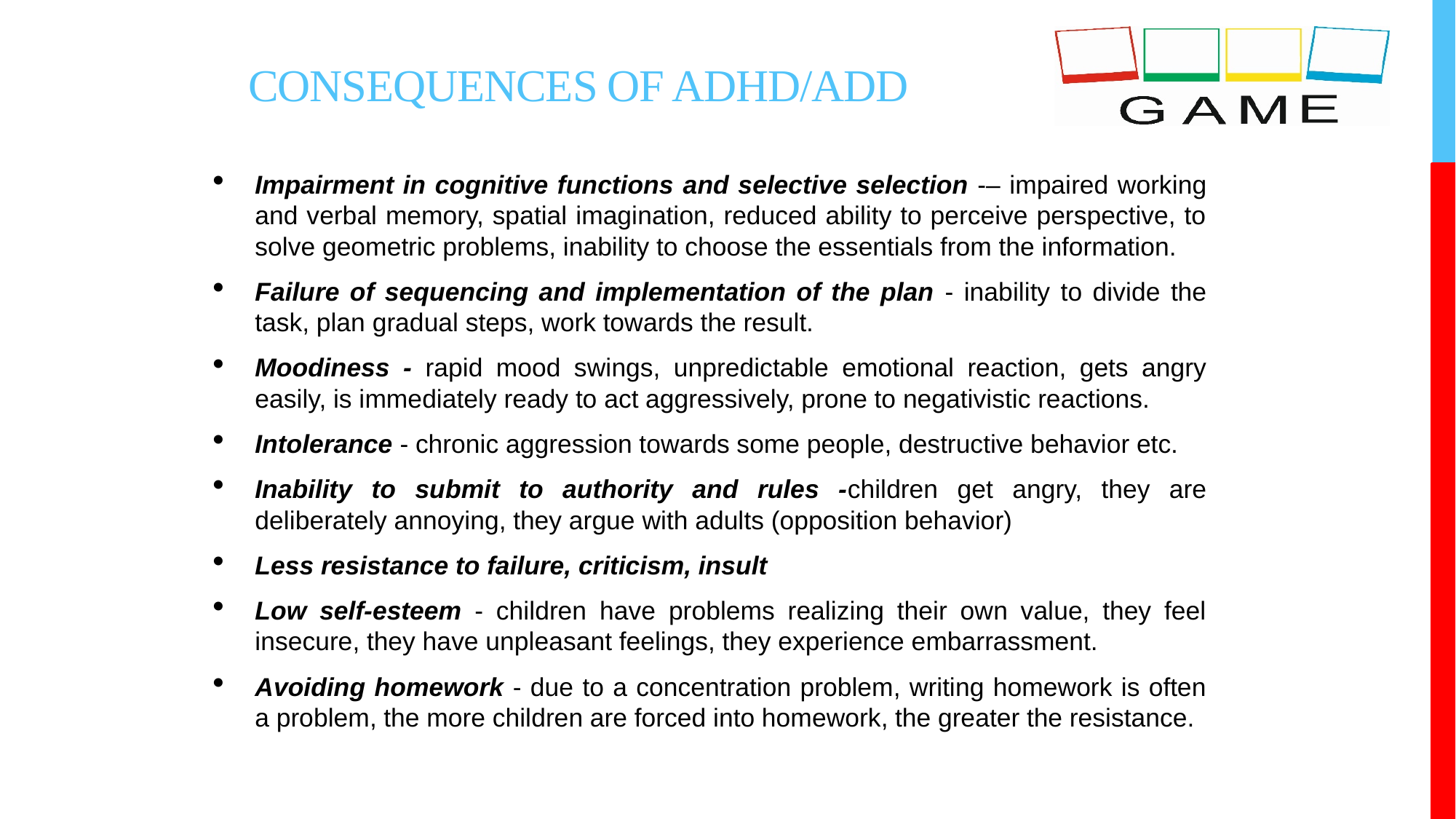

Consequences of ADHD/ADD
Impairment in cognitive functions and selective selection -– impaired working and verbal memory, spatial imagination, reduced ability to perceive perspective, to solve geometric problems, inability to choose the essentials from the information.
Failure of sequencing and implementation of the plan - inability to divide the task, plan gradual steps, work towards the result.
Moodiness - rapid mood swings, unpredictable emotional reaction, gets angry easily, is immediately ready to act aggressively, prone to negativistic reactions.
Intolerance - chronic aggression towards some people, destructive behavior etc.
Inability to submit to authority and rules -children get angry, they are deliberately annoying, they argue with adults (opposition behavior)
Less resistance to failure, criticism, insult
Low self-esteem - children have problems realizing their own value, they feel insecure, they have unpleasant feelings, they experience embarrassment.
Avoiding homework - due to a concentration problem, writing homework is often a problem, the more children are forced into homework, the greater the resistance.